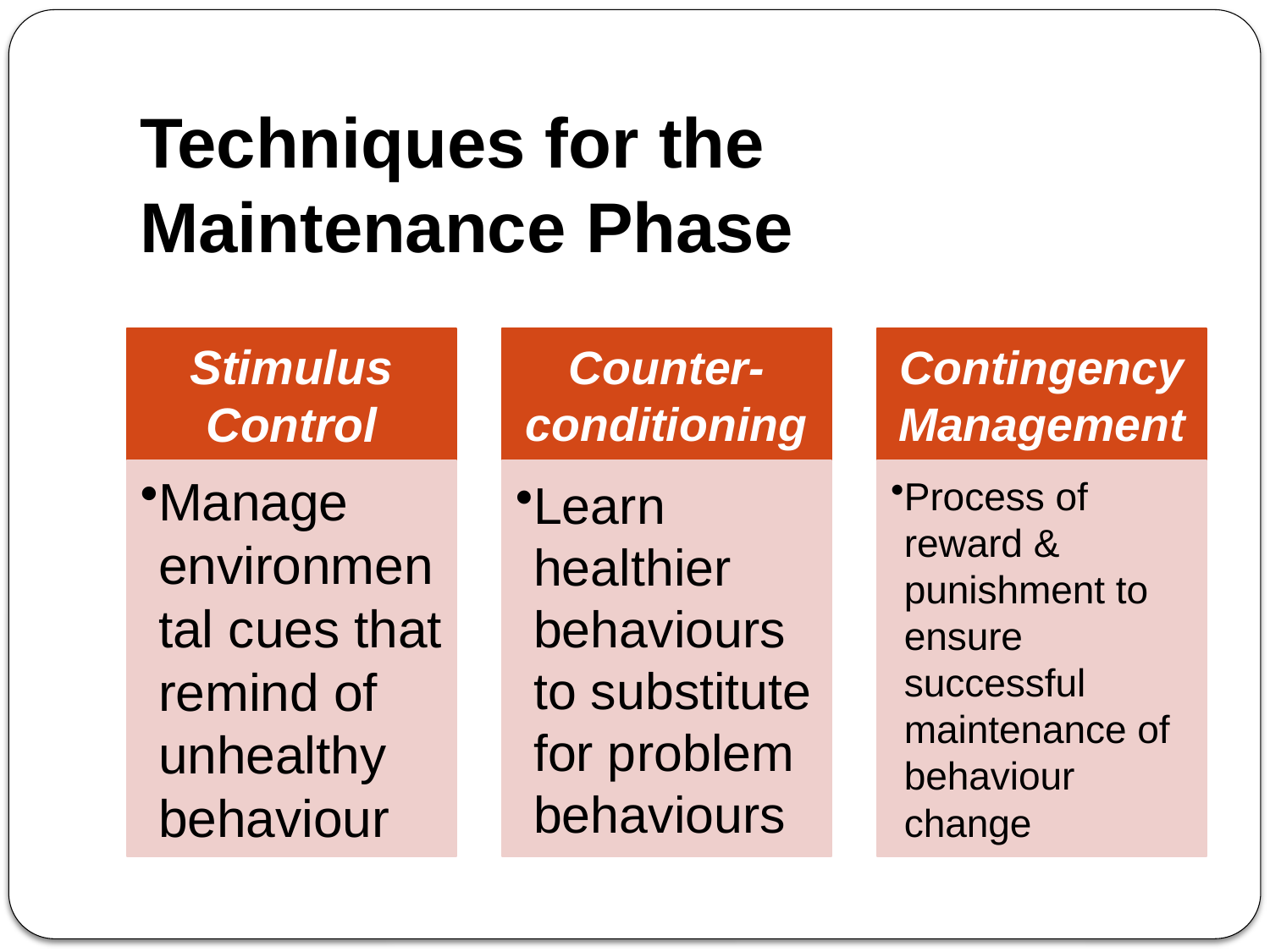

# Techniques for the Maintenance Phase
Stimulus Control
Manage environmental cues that remind of unhealthy behaviour
Counter-conditioning
Learn healthier behaviours to substitute for problem behaviours
Contingency Management
Process of reward & punishment to ensure successful maintenance of behaviour change